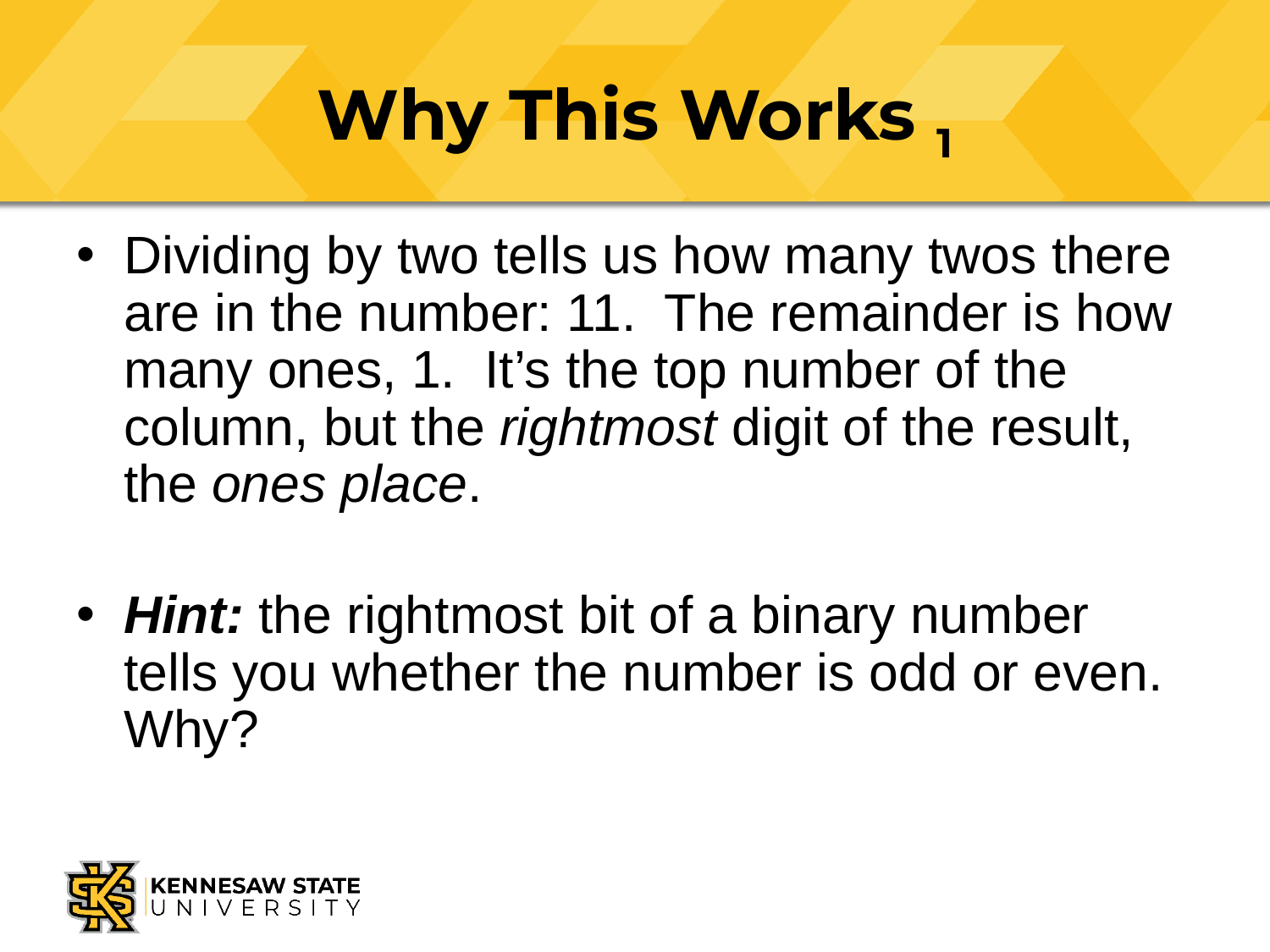

# Why This Works 1
Dividing by two tells us how many twos there are in the number: 11.  The remainder is how many ones, 1.  It’s the top number of the column, but the rightmost digit of the result, the ones place.
Hint: the rightmost bit of a binary number tells you whether the number is odd or even.  Why?